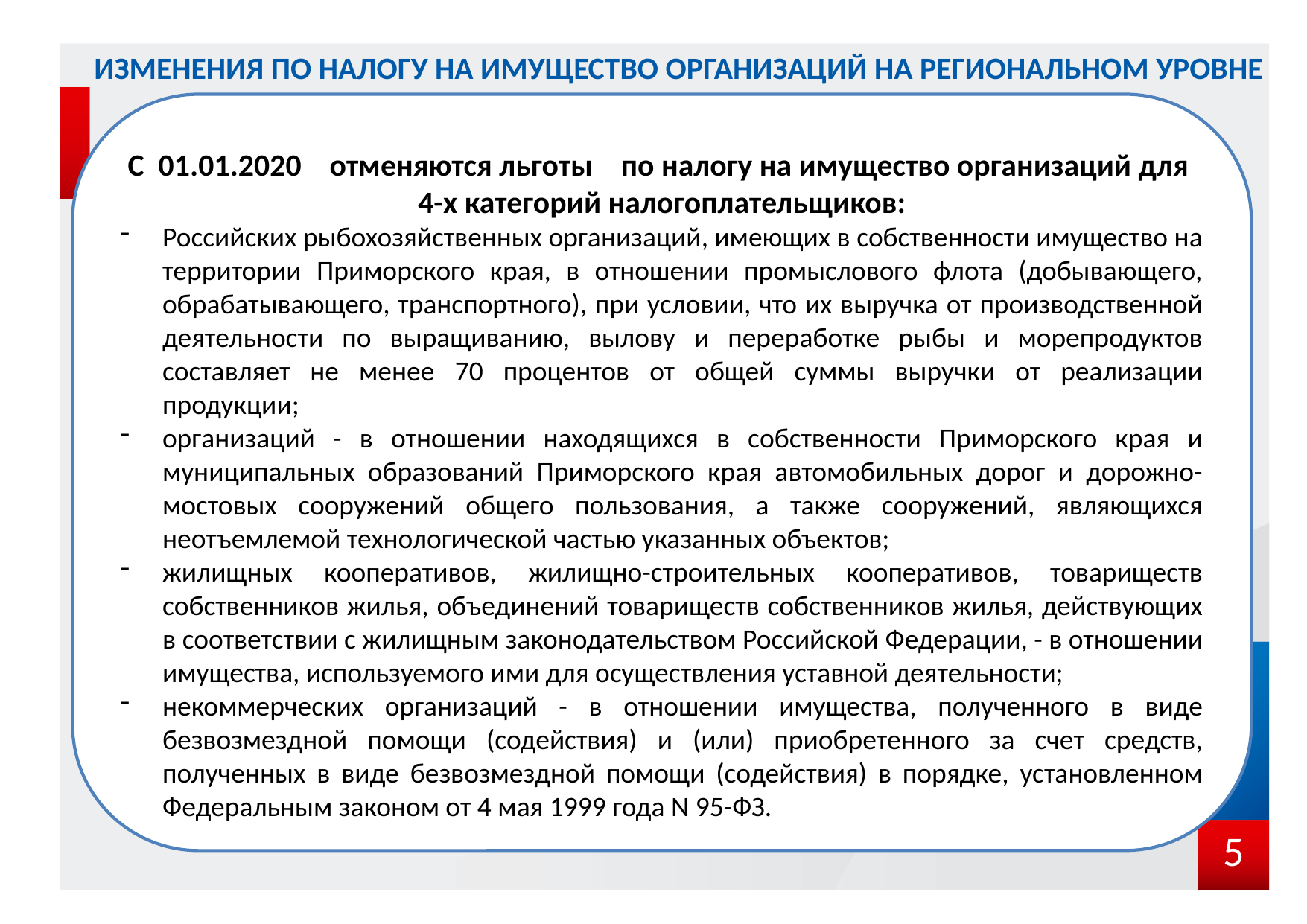

ИЗМЕНЕНИЯ ПО НАЛОГУ НА ИМУЩЕСТВО ОРГАНИЗАЦИЙ НА РЕГИОНАЛЬНОМ УРОВНЕ

С  01.01.2020    отменяются льготы    по налогу на имущество организаций для  4-х категорий налогоплательщиков:
Российских рыбохозяйственных организаций, имеющих в собственности имущество на территории Приморского края, в отношении промыслового флота (добывающего, обрабатывающего, транспортного), при условии, что их выручка от производственной деятельности по выращиванию, вылову и переработке рыбы и морепродуктов составляет не менее 70 процентов от общей суммы выручки от реализации продукции;
организаций - в отношении находящихся в собственности Приморского края и муниципальных образований Приморского края автомобильных дорог и дорожно-мостовых сооружений общего пользования, а также сооружений, являющихся неотъемлемой технологической частью указанных объектов;
жилищных кооперативов, жилищно-строительных кооперативов, товариществ собственников жилья, объединений товариществ собственников жилья, действующих в соответствии с жилищным законодательством Российской Федерации, - в отношении имущества, используемого ими для осуществления уставной деятельности;
некоммерческих организаций - в отношении имущества, полученного в виде безвозмездной помощи (содействия) и (или) приобретенного за счет средств, полученных в виде безвозмездной помощи (содействия) в порядке, установленном Федеральным законом от 4 мая 1999 года N 95-ФЗ.

5